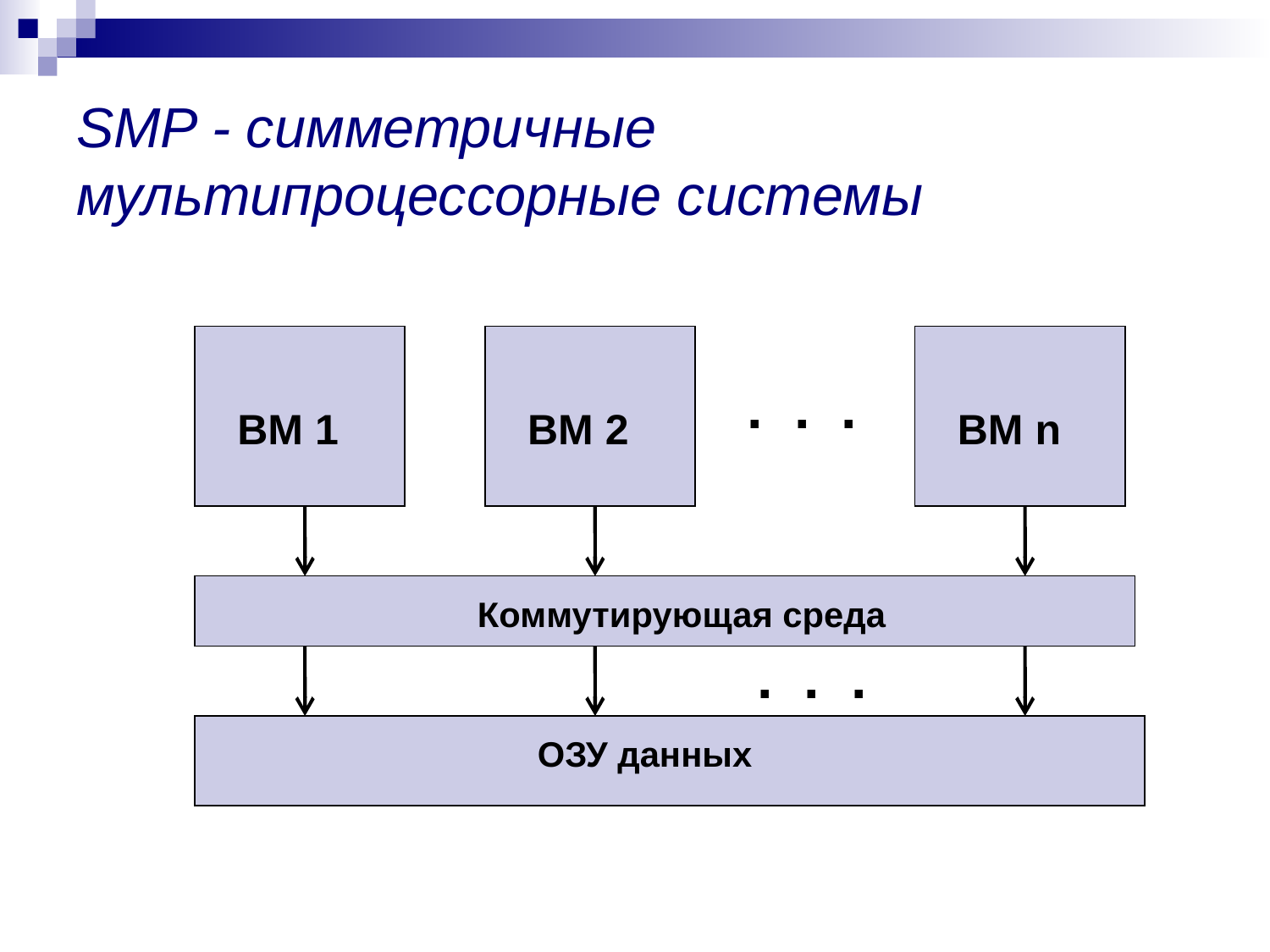

# SMP - симметричные мультипроцессорные системы

ВМ 1

ВМ 2

ВМ n

.  .  .

Коммутирующая среда
.  .  .

ОЗУ данных